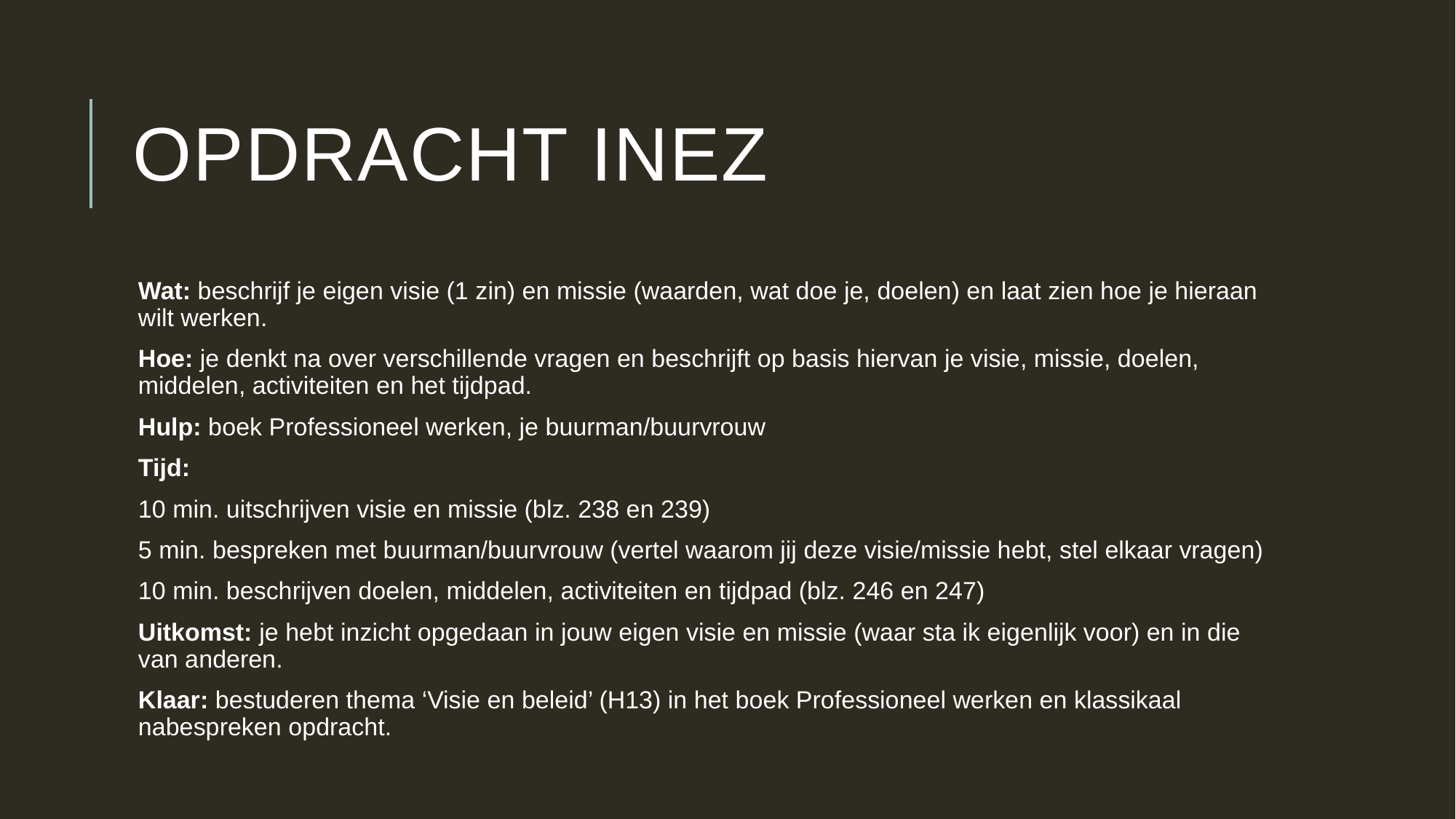

# Opdracht inez
Wat: beschrijf je eigen visie (1 zin) en missie (waarden, wat doe je, doelen) en laat zien hoe je hieraan wilt werken.
Hoe: je denkt na over verschillende vragen en beschrijft op basis hiervan je visie, missie, doelen, middelen, activiteiten en het tijdpad.
Hulp: boek Professioneel werken, je buurman/buurvrouw
Tijd:
10 min. uitschrijven visie en missie (blz. 238 en 239)
5 min. bespreken met buurman/buurvrouw (vertel waarom jij deze visie/missie hebt, stel elkaar vragen)
10 min. beschrijven doelen, middelen, activiteiten en tijdpad (blz. 246 en 247)
Uitkomst: je hebt inzicht opgedaan in jouw eigen visie en missie (waar sta ik eigenlijk voor) en in die van anderen.
Klaar: bestuderen thema ‘Visie en beleid’ (H13) in het boek Professioneel werken en klassikaal nabespreken opdracht.